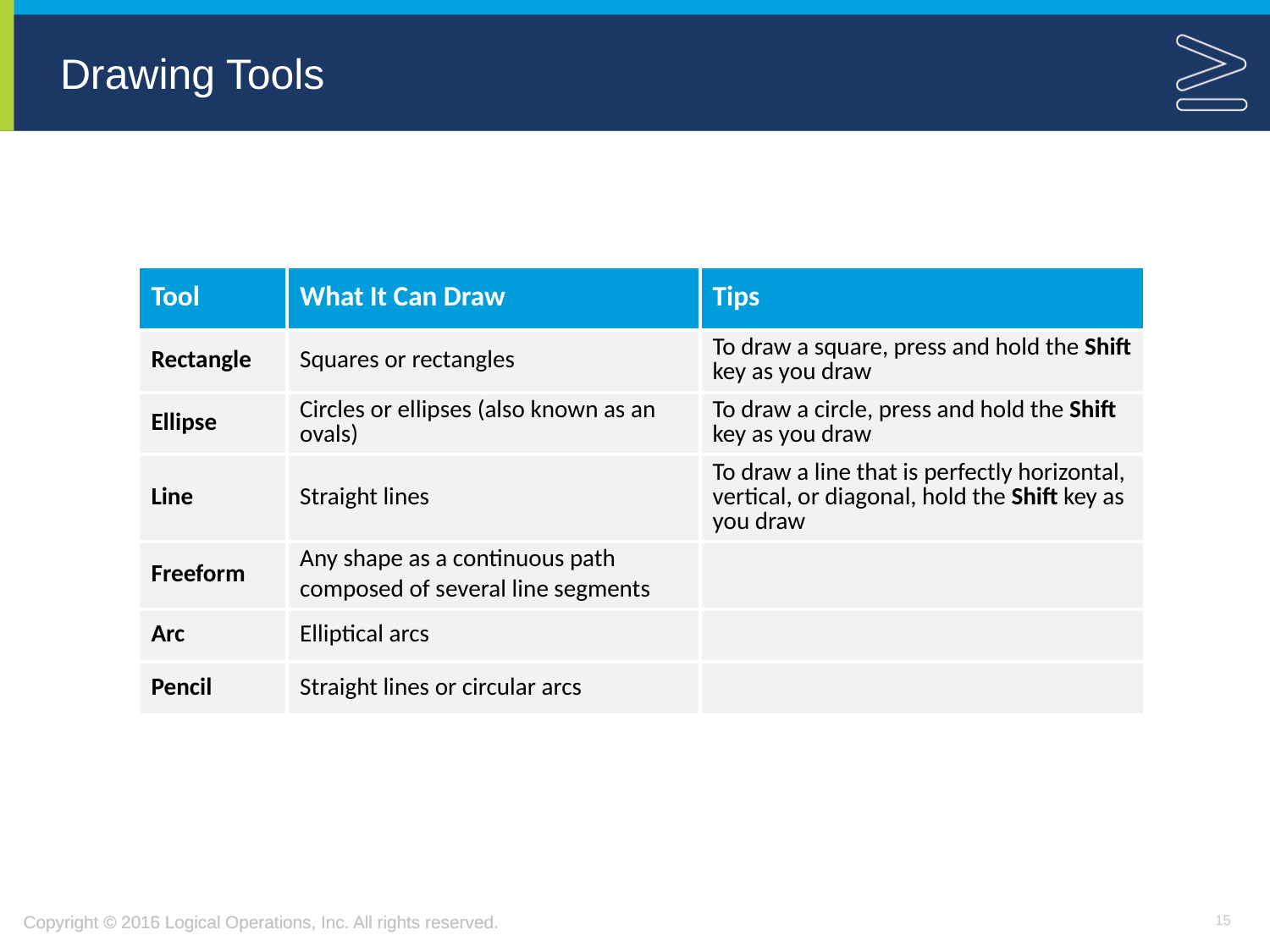

# Drawing Tools
| Tool | What It Can Draw | Tips |
| --- | --- | --- |
| Rectangle | Squares or rectangles | To draw a square, press and hold the Shift key as you draw |
| Ellipse | Circles or ellipses (also known as an ovals) | To draw a circle, press and hold the Shift key as you draw |
| Line | Straight lines | To draw a line that is perfectly horizontal, vertical, or diagonal, hold the Shift key as you draw |
| Freeform | Any shape as a continuous path composed of several line segments |  |
| Arc | Elliptical arcs |  |
| Pencil | Straight lines or circular arcs |  |
15